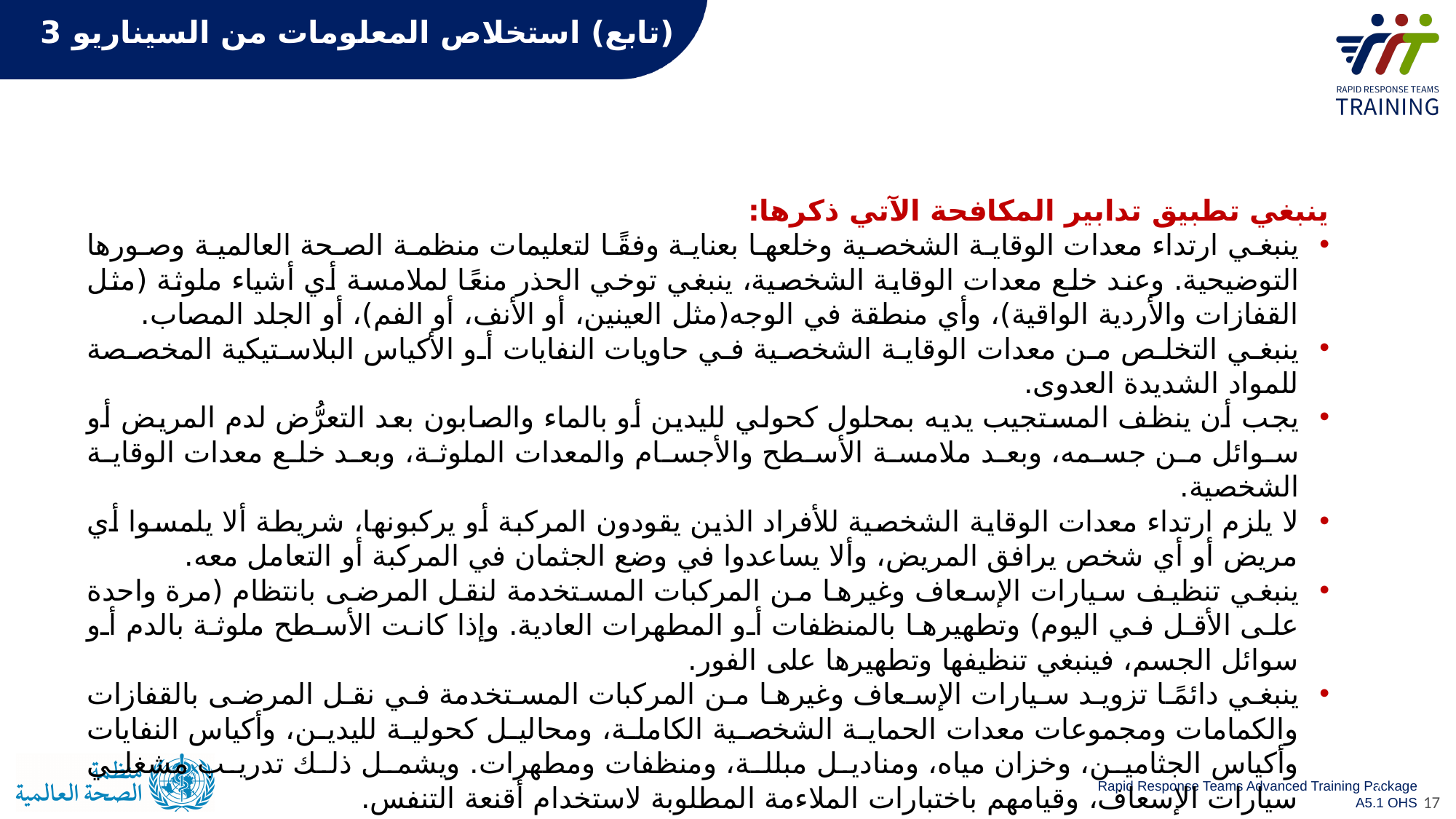

# (تابع) استخلاص المعلومات من السيناريو 3
ينبغي تطبيق تدابير المكافحة الآتي ذكرها:
ينبغي ارتداء معدات الوقاية الشخصية وخلعها بعناية وفقًا لتعليمات منظمة الصحة العالمية وصورها التوضيحية. وعند خلع معدات الوقاية الشخصية، ينبغي توخي الحذر منعًا لملامسة أي أشياء ملوثة (مثل القفازات والأردية الواقية)، وأي منطقة في الوجه(مثل العينين، أو الأنف، أو الفم)، أو الجلد المصاب.
ينبغي التخلص من معدات الوقاية الشخصية في حاويات النفايات أو الأكياس البلاستيكية المخصصة للمواد الشديدة العدوى.
يجب أن ينظف المستجيب يديه بمحلول كحولي لليدين أو بالماء والصابون بعد التعرُّض لدم المريض أو سوائل من جسمه، وبعد ملامسة الأسطح والأجسام والمعدات الملوثة، وبعد خلع معدات الوقاية الشخصية.
لا يلزم ارتداء معدات الوقاية الشخصية للأفراد الذين يقودون المركبة أو يركبونها، شريطة ألا يلمسوا أي مريض أو أي شخص يرافق المريض، وألا يساعدوا في وضع الجثمان في المركبة أو التعامل معه.
ينبغي تنظيف سيارات الإسعاف وغيرها من المركبات المستخدمة لنقل المرضى بانتظام (مرة واحدة على الأقل في اليوم) وتطهيرها بالمنظفات أو المطهرات العادية. وإذا كانت الأسطح ملوثة بالدم أو سوائل الجسم، فينبغي تنظيفها وتطهيرها على الفور.
ينبغي دائمًا تزويد سيارات الإسعاف وغيرها من المركبات المستخدمة في نقل المرضى بالقفازات والكمامات ومجموعات معدات الحماية الشخصية الكاملة، ومحاليل كحولية لليدين، وأكياس النفايات وأكياس الجثامين، وخزان مياه، ومناديل مبللة، ومنظفات ومطهرات. ويشمل ذلك تدريب مشغلي سيارات الإسعاف، وقيامهم باختبارات الملاءمة المطلوبة لاستخدام أقنعة التنفس.
17